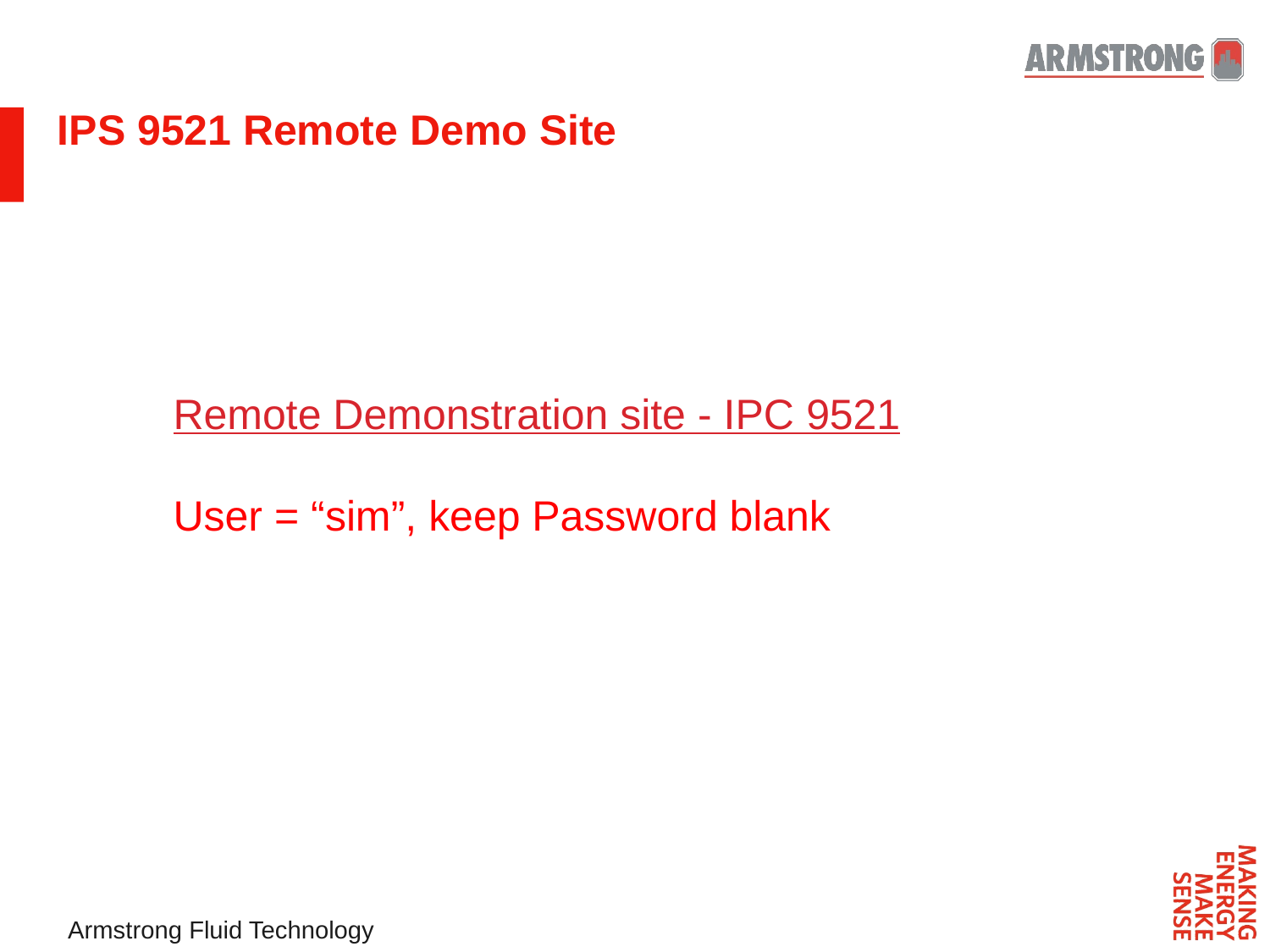

IPS 9521 Remote Demo Site
Remote Demonstration site - IPC 9521

User = “sim”, keep Password blank